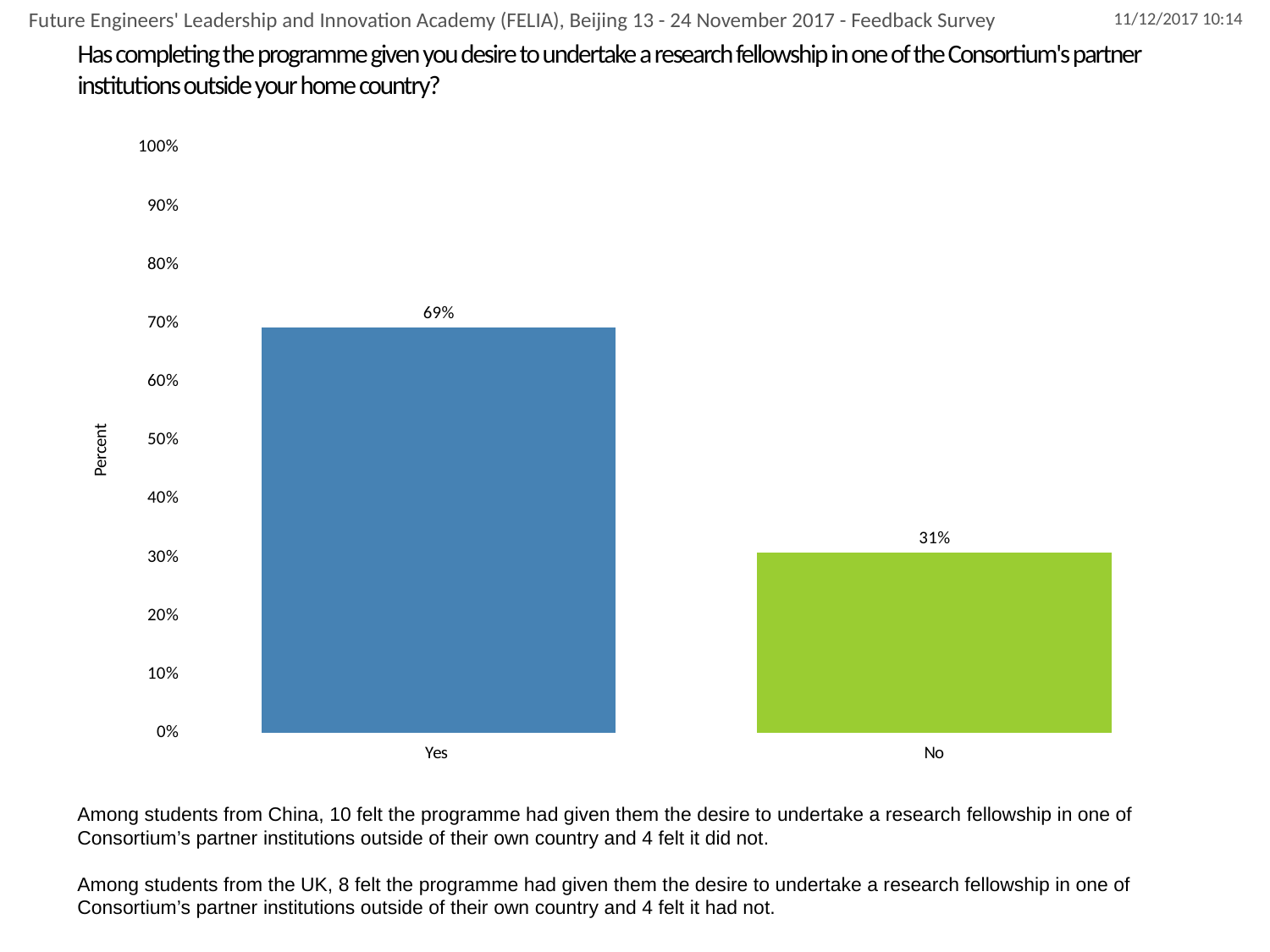

Future Engineers' Leadership and Innovation Academy (FELIA), Beijing 13 - 24 November 2017 - Feedback Survey
# Has completing the programme given you desire to undertake a research fellowship in one of the Consortium's partner institutions outside your home country?

### Chart

| Category | Has completing the programme given you desire to undertake a research fellowship in one of the Consortium's partner institutions outside your home country? |
|---|---|
| Yes  | 0.6923076923076923 |
| No | 0.3076923076923077 |
Among students from China, 10 felt the programme had given them the desire to undertake a research fellowship in one of Consortium’s partner institutions outside of their own country and 4 felt it did not.

Among students from the UK, 8 felt the programme had given them the desire to undertake a research fellowship in one of Consortium’s partner institutions outside of their own country and 4 felt it had not.